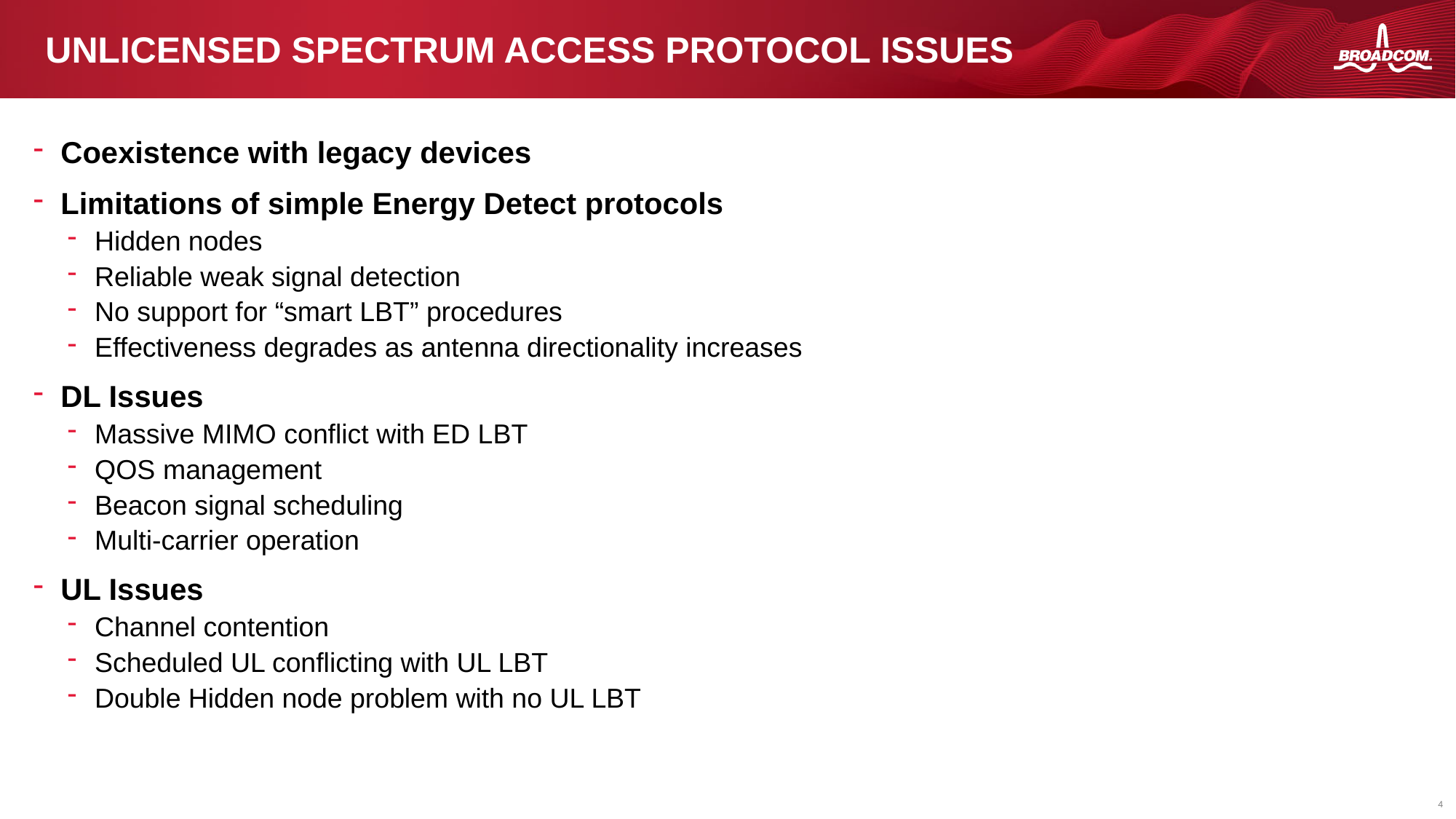

# Unlicensed spectrum access protocol issues
Coexistence with legacy devices
Limitations of simple Energy Detect protocols
Hidden nodes
Reliable weak signal detection
No support for “smart LBT” procedures
Effectiveness degrades as antenna directionality increases
DL Issues
Massive MIMO conflict with ED LBT
QOS management
Beacon signal scheduling
Multi-carrier operation
UL Issues
Channel contention
Scheduled UL conflicting with UL LBT
Double Hidden node problem with no UL LBT